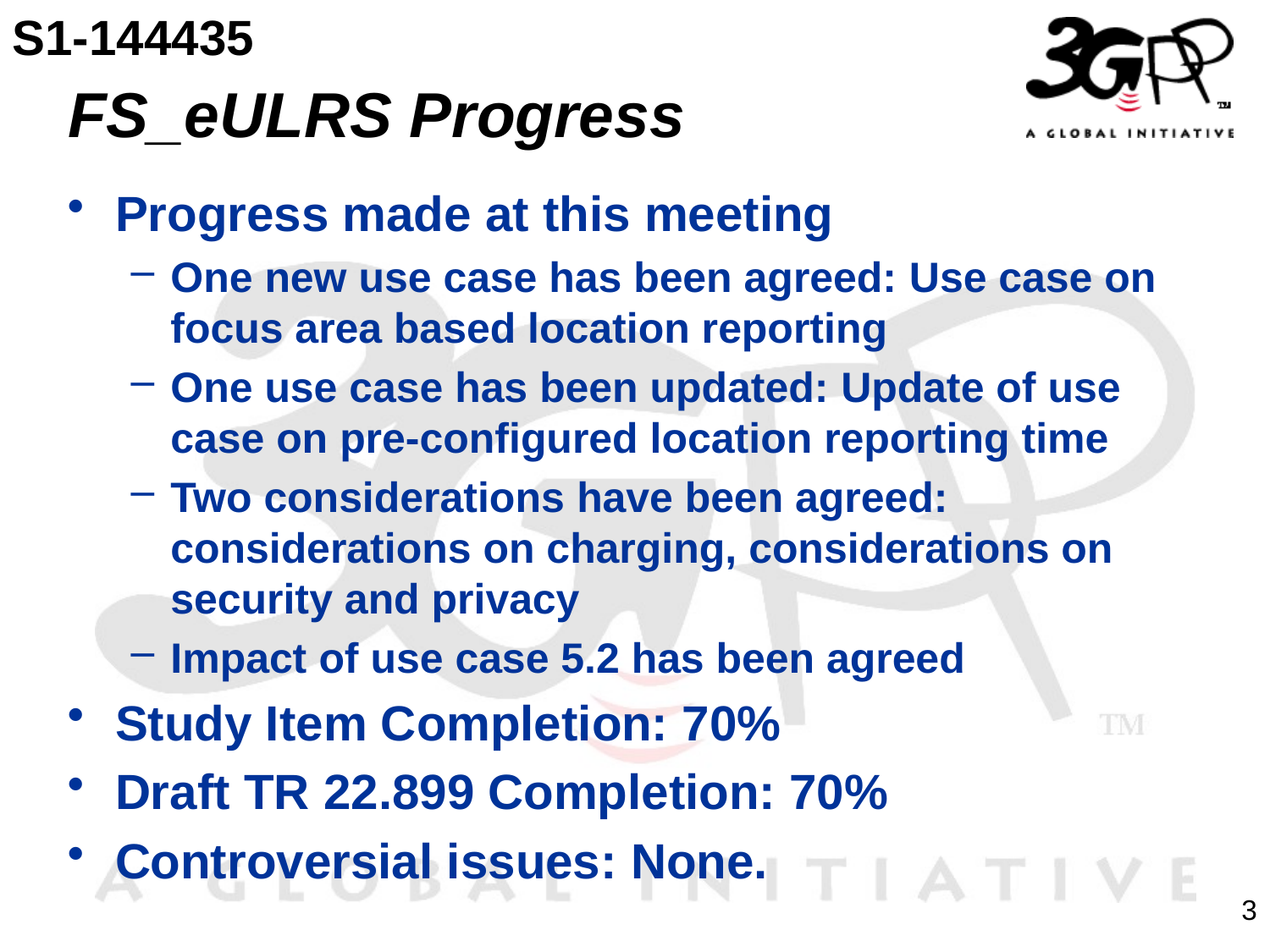

S1-144435
# FS_eULRS Progress
Progress made at this meeting
One new use case has been agreed: Use case on focus area based location reporting
One use case has been updated: Update of use case on pre-configured location reporting time
Two considerations have been agreed: considerations on charging, considerations on security and privacy
Impact of use case 5.2 has been agreed
Study Item Completion: 70%
Draft TR 22.899 Completion: 70%
Controversial issues: None.
3